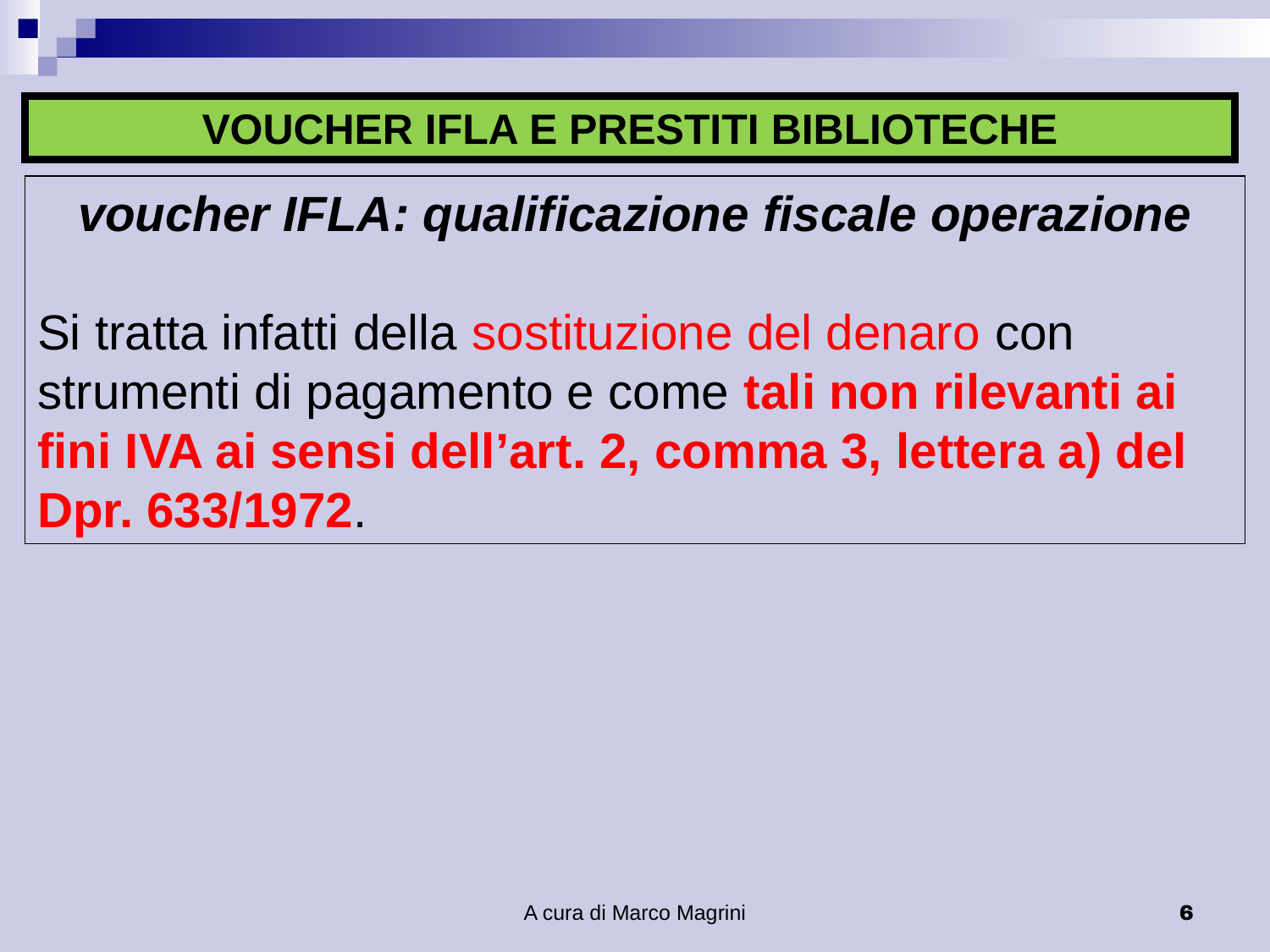

VOUCHER IFLA E PRESTITI BIBLIOTECHE
voucher IFLA: qualificazione fiscale operazione

Si tratta infatti della sostituzione del denaro con strumenti di pagamento e come tali non rilevanti ai fini IVA ai sensi dell’art. 2, comma 3, lettera a) del Dpr. 633/1972.

A cura di Marco Magrini
6